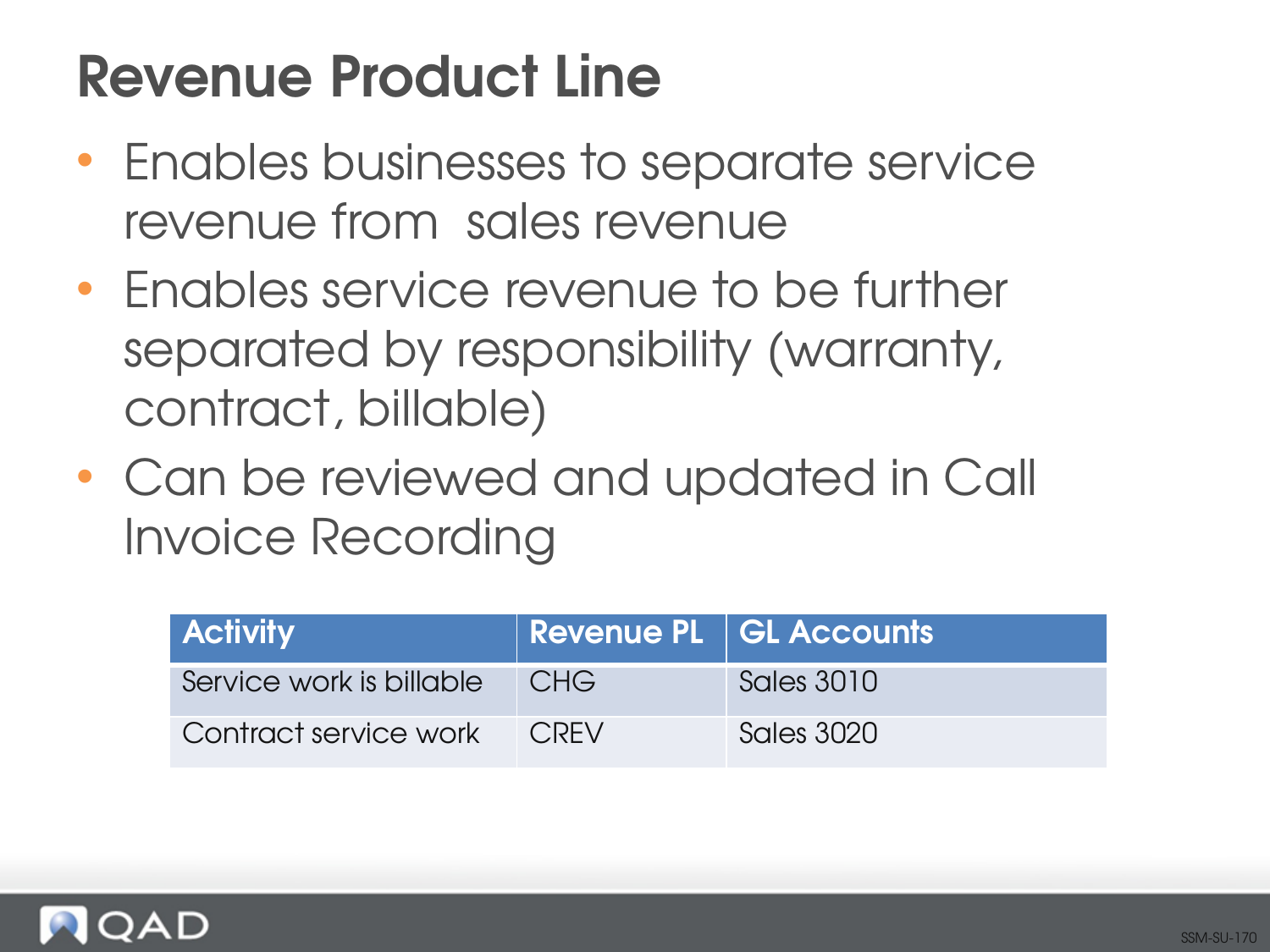

# Revenue Product Line
Enables businesses to separate service revenue from  sales revenue
Enables service revenue to be further separated by responsibility (warranty, contract, billable)
Can be reviewed and updated in Call Invoice Recording

| Activity | Revenue PL | GL Accounts |
| --- | --- | --- |
| Service work is billable | CHG | Sales 3010 |
| Contract service work | CREV | Sales 3020 |
SSM-SU-170